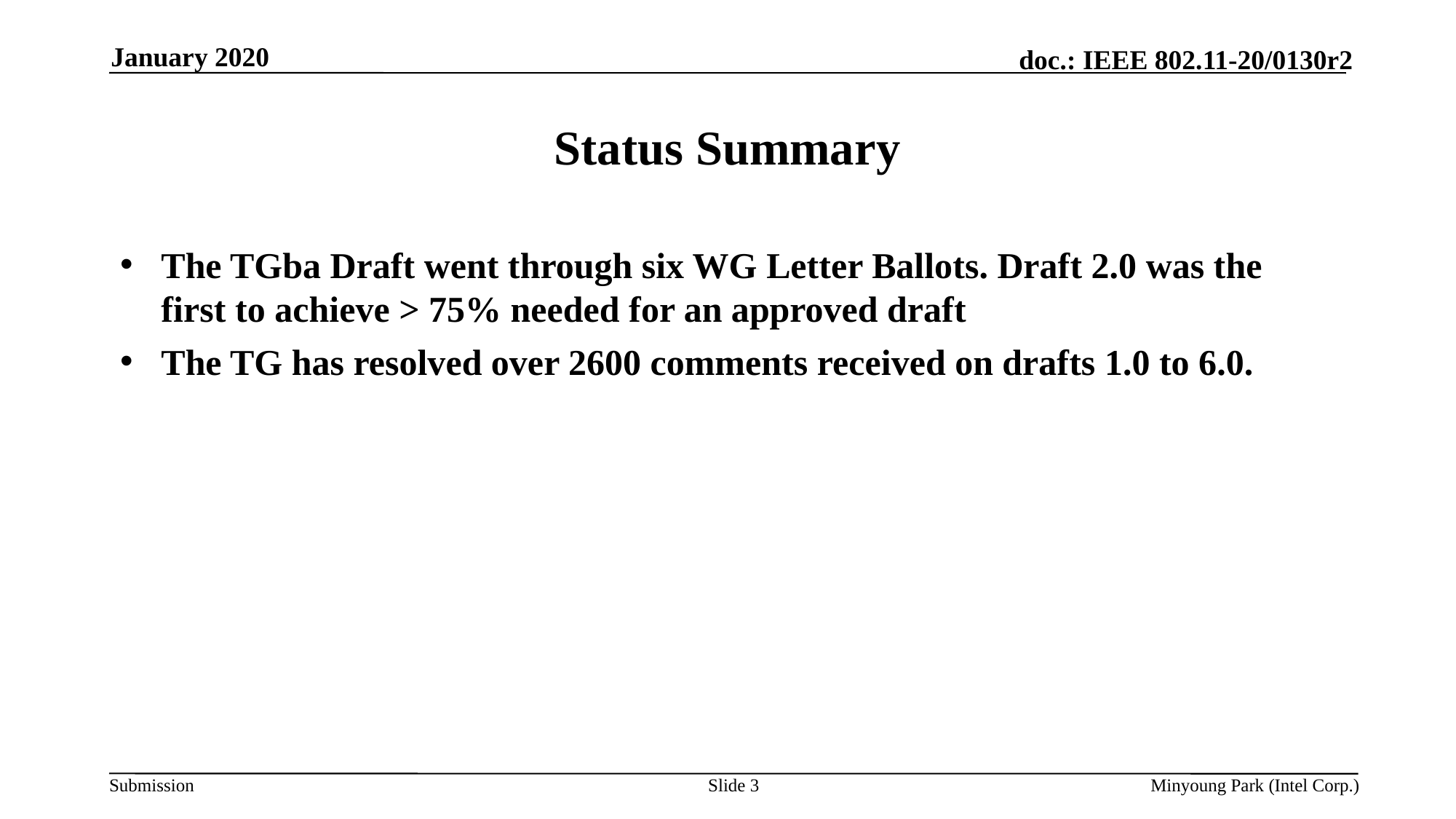

January 2020
# Status Summary
The TGba Draft went through six WG Letter Ballots. Draft 2.0 was the first to achieve > 75% needed for an approved draft
The TG has resolved over 2600 comments received on drafts 1.0 to 6.0.
Slide 3
Minyoung Park (Intel Corp.)